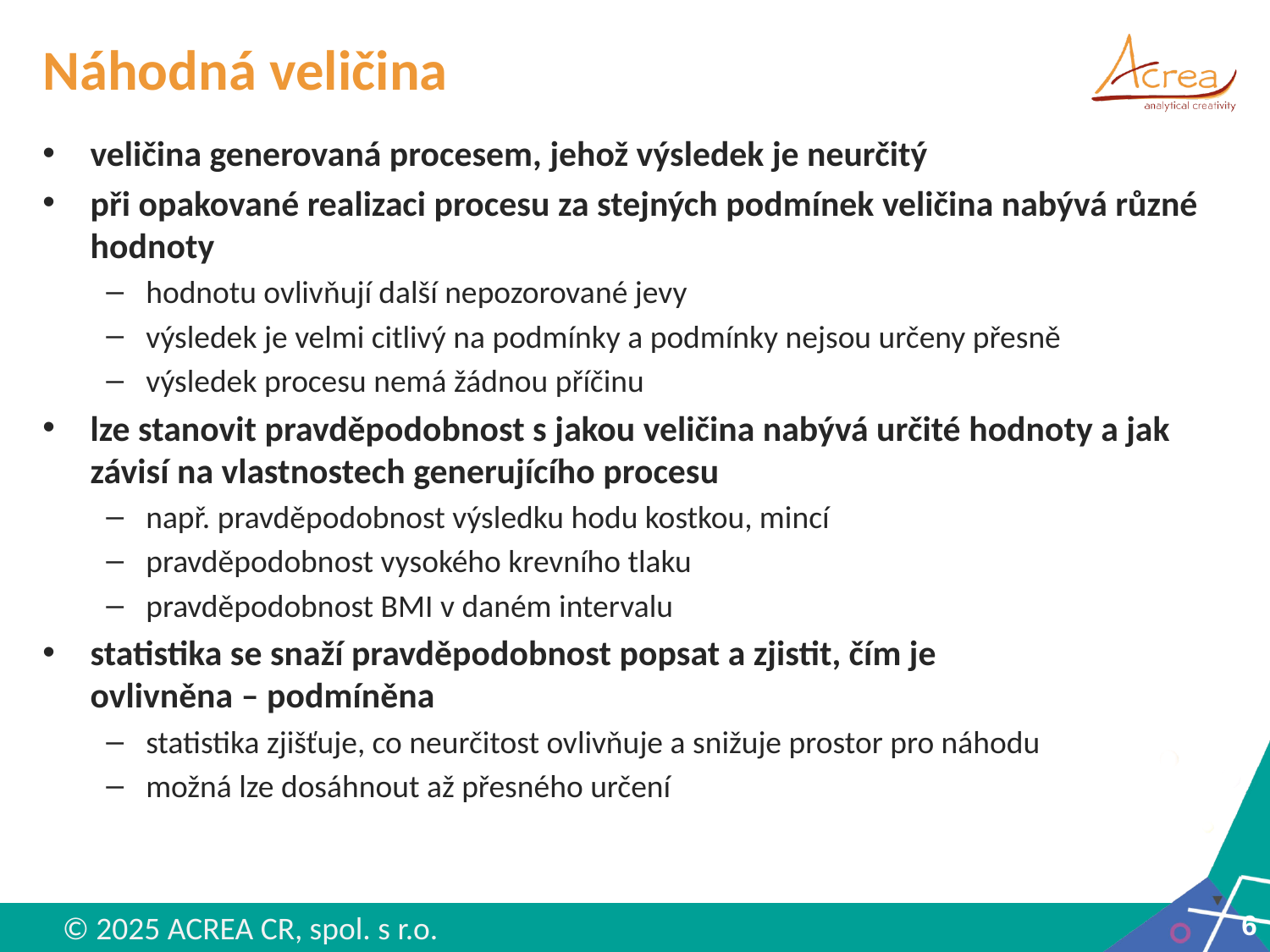

# Náhodná veličina
veličina generovaná procesem, jehož výsledek je neurčitý
při opakované realizaci procesu za stejných podmínek veličina nabývá různé hodnoty
hodnotu ovlivňují další nepozorované jevy
výsledek je velmi citlivý na podmínky a podmínky nejsou určeny přesně
výsledek procesu nemá žádnou příčinu
lze stanovit pravděpodobnost s jakou veličina nabývá určité hodnoty a jak závisí na vlastnostech generujícího procesu
např. pravděpodobnost výsledku hodu kostkou, mincí
pravděpodobnost vysokého krevního tlaku
pravděpodobnost BMI v daném intervalu
statistika se snaží pravděpodobnost popsat a zjistit, čím je ovlivněna – podmíněna
statistika zjišťuje, co neurčitost ovlivňuje a snižuje prostor pro náhodu
možná lze dosáhnout až přesného určení

6